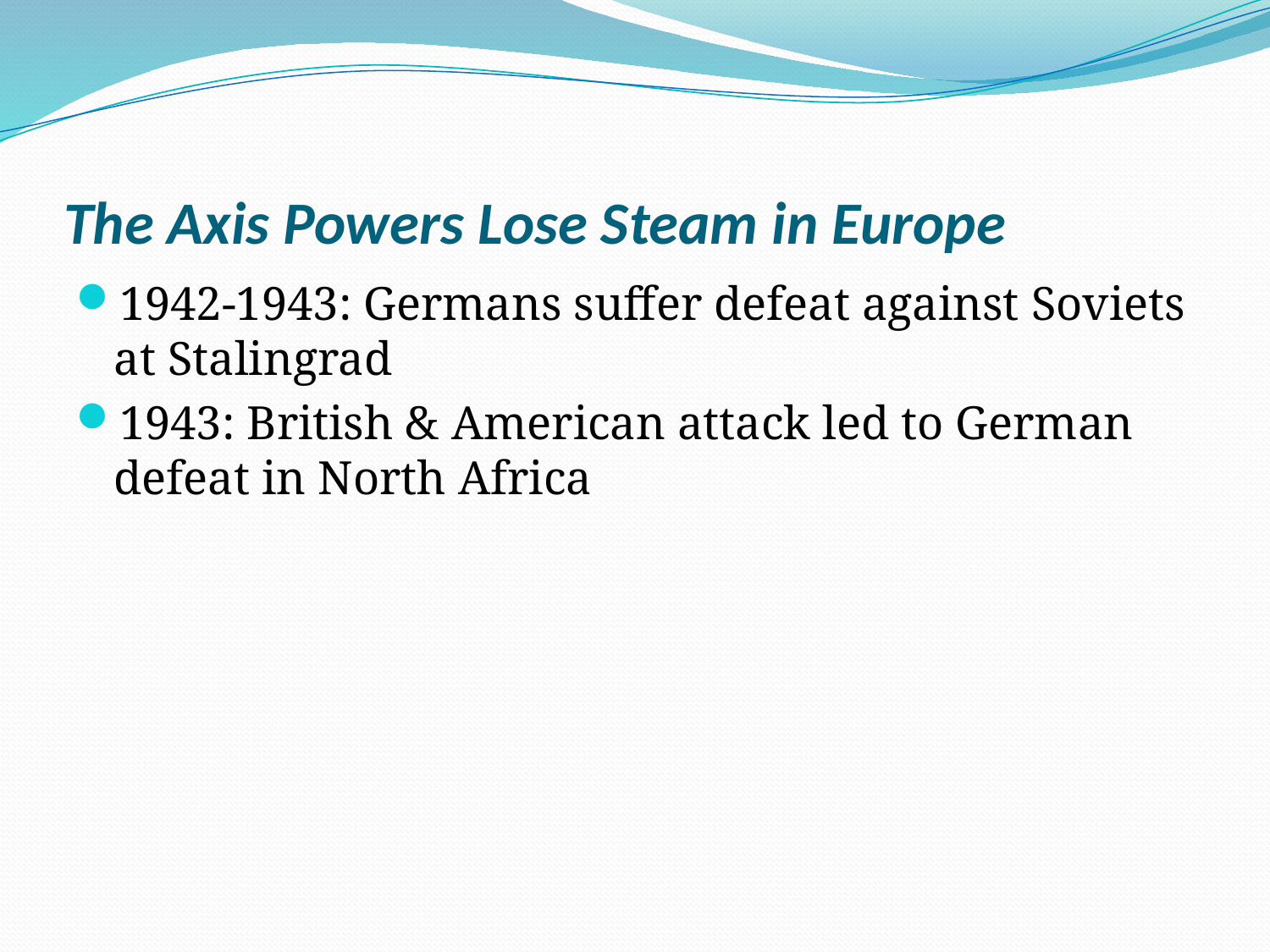

# The Axis Powers Lose Steam in Europe
1942-1943: Germans suffer defeat against Soviets at Stalingrad
1943: British & American attack led to German defeat in North Africa